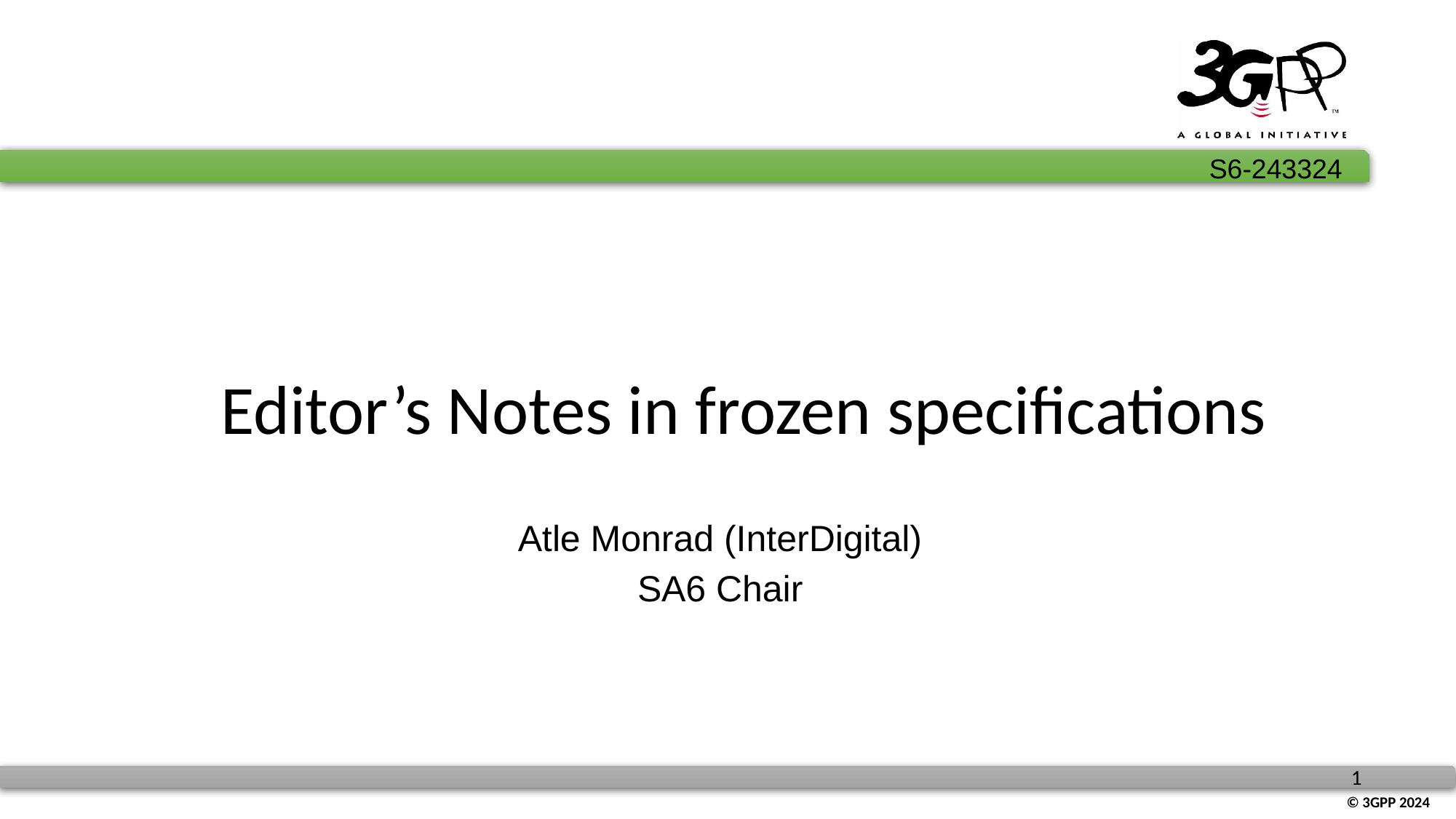

# Editor’s Notes in frozen specifications
Atle Monrad (InterDigital)
SA6 Chair